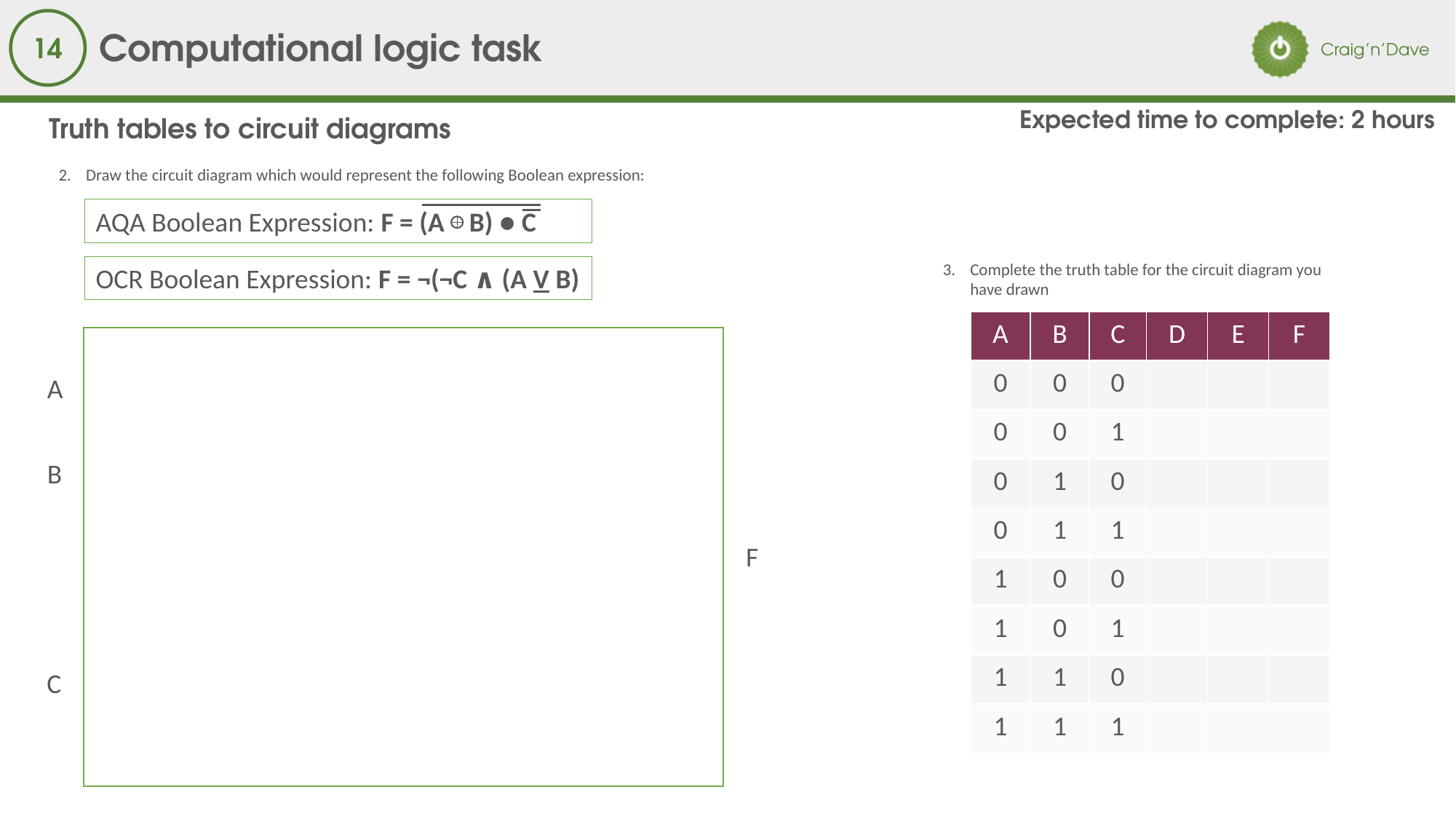

Computational logic task
14
Expected time to complete: 2 hours
Truth tables to circuit diagrams
Draw the circuit diagram which would represent the following Boolean expression:
AQA Boolean Expression: F = (A    B) ● C

OCR Boolean Expression: F = ¬(¬C ∧ (A V B)
Complete the truth table for the circuit diagram you have drawn
| A | B | C | D | E | F |
| --- | --- | --- | --- | --- | --- |
| 0 | 0 | 0 |  |  |  |
| 0 | 0 | 1 |  |  |  |
| 0 | 1 | 0 |  |  |  |
| 0 | 1 | 1 |  |  |  |
| 1 | 0 | 0 |  |  |  |
| 1 | 0 | 1 |  |  |  |
| 1 | 1 | 0 |  |  |  |
| 1 | 1 | 1 |  |  |  |

A
B
F
C